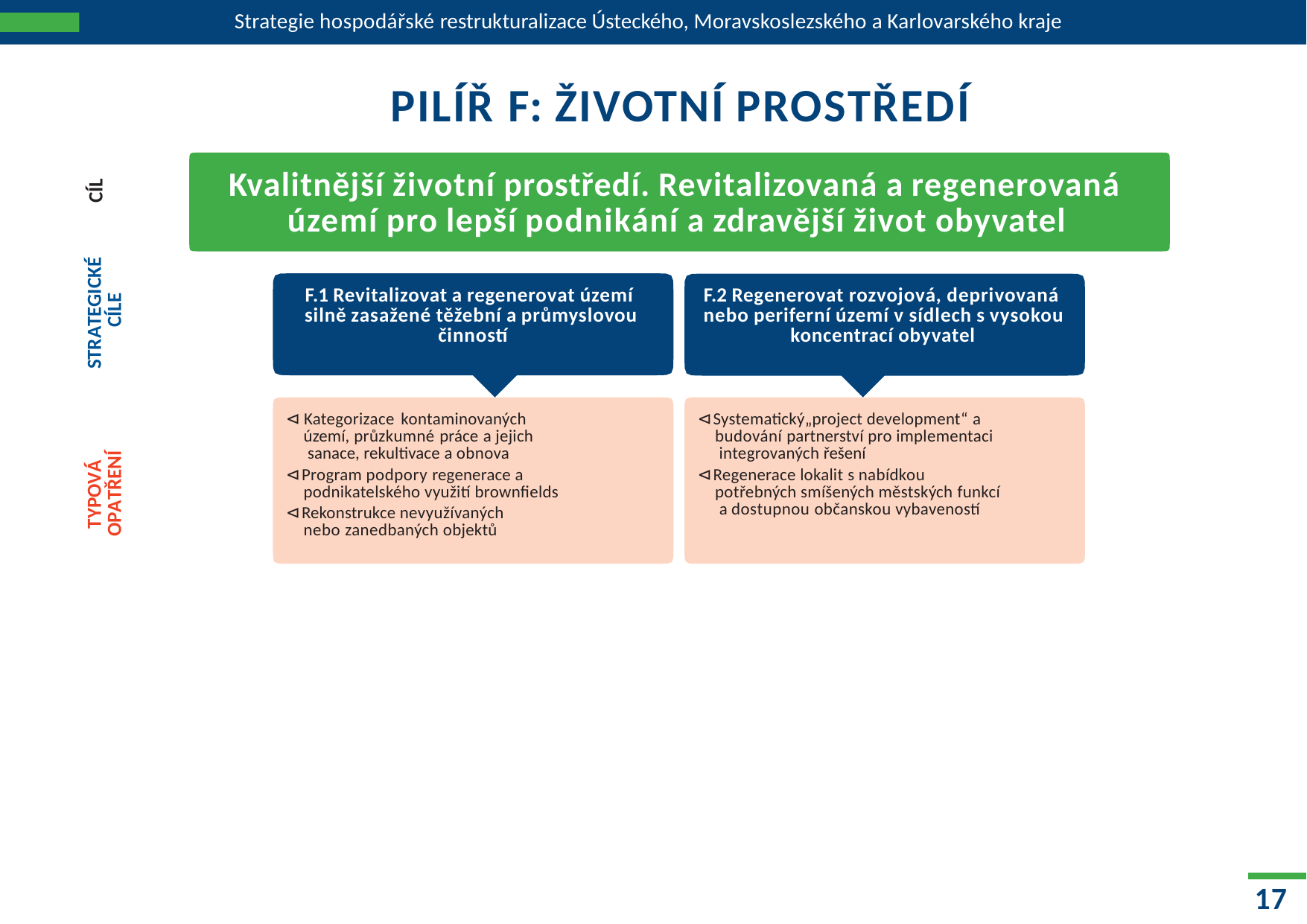

Strategie hospodářské restrukturalizace Ústeckého, Moravskoslezského a Karlovarského kraje

# PILÍŘ F: ŽIVOTNÍ PROSTŘEDÍ

Kvalitnější životní prostředí. Revitalizovaná a regenerovaná  území pro lepší podnikání a zdravější život obyvatel
CÍL
STRATEGICKÉ CÍLE

F.1 Revitalizovat a regenerovat území  silně zasažené těžební a průmyslovou
činností
F.2 Regenerovat rozvojová, deprivovaná  nebo periferní území v sídlech s vysokou
koncentrací obyvatel

⊲ Kategorizace kontaminovaných  území, průzkumné práce a jejich  sanace, rekultivace a obnova
⊲ Program podpory regenerace a  podnikatelského využití brownfields
⊲ Rekonstrukce nevyužívaných  nebo zanedbaných objektů
⊲ Systematický„project development“ a  budování partnerství pro implementaci  integrovaných řešení
⊲ Regenerace lokalit s nabídkou  potřebných smíšených městských funkcí  a dostupnou občanskou vybaveností
TYPOVÁ OPATŘENÍ
17